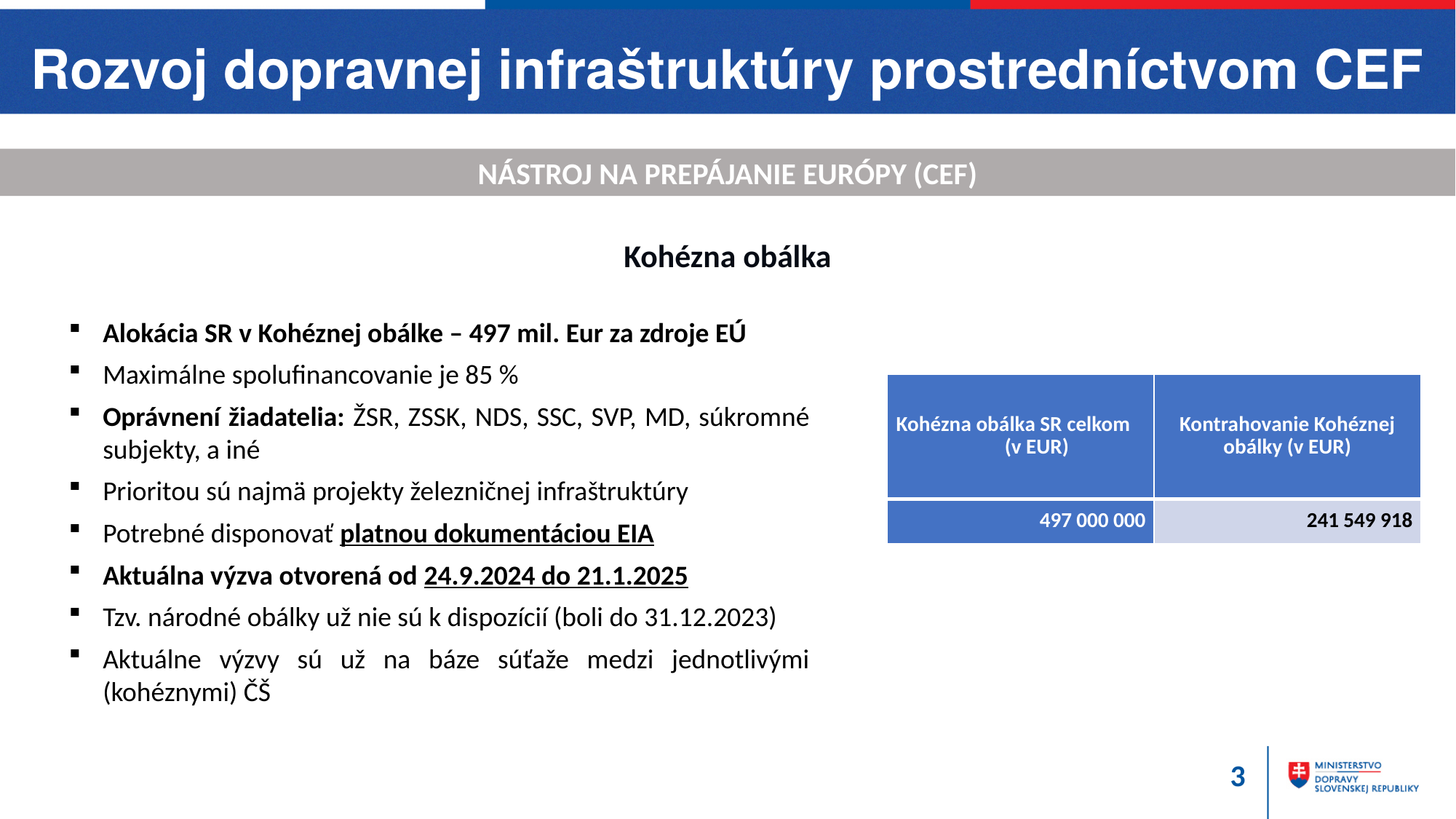

# Rozvoj dopravnej infraštruktúry prostredníctvom CEF
NÁSTROJ NA PREPÁJANIE EURÓPY (CEF)
Kohézna obálka

Alokácia SR v Kohéznej obálke – 497 mil. Eur za zdroje EÚ
Maximálne spolufinancovanie je 85 %
Oprávnení žiadatelia: ŽSR, ZSSK, NDS, SSC, SVP, MD, súkromné subjekty, a iné
Prioritou sú najmä projekty železničnej infraštruktúry
Potrebné disponovať platnou dokumentáciou EIA
Aktuálna výzva otvorená od 24.9.2024 do 21.1.2025
Tzv. národné obálky už nie sú k dispozícií (boli do 31.12.2023)
Aktuálne výzvy sú už na báze súťaže medzi jednotlivými (kohéznymi) ČŠ

| Kohézna obálka SR celkom (v EUR) | Kontrahovanie Kohéznej obálky (v EUR) |
| --- | --- |
| 497 000 000 | 241 549 918 |
3